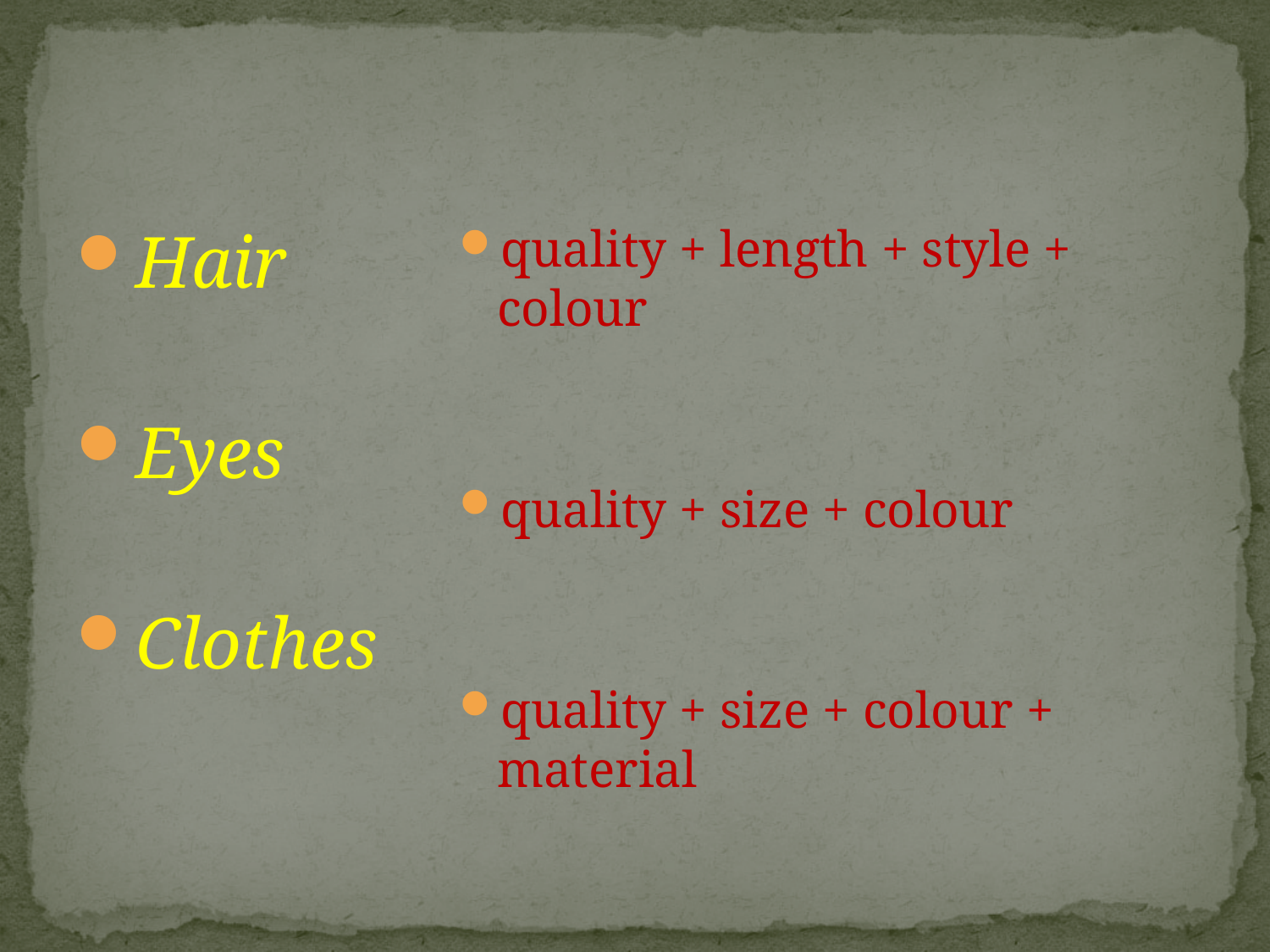

#
Hair

Eyes

Clothes

quality + length + style + colour

quality + size + colour

quality + size + colour + material